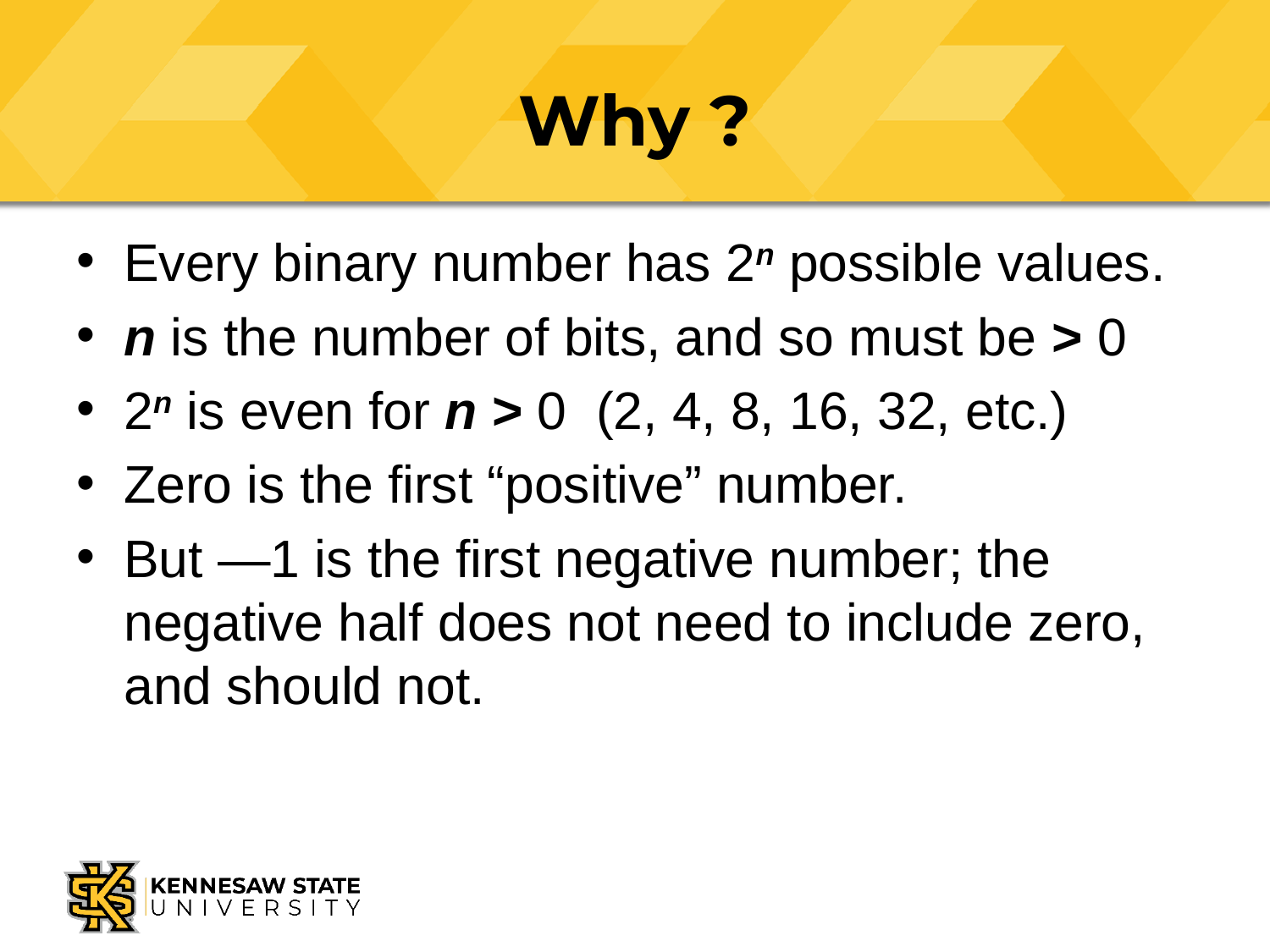

# Why ?
Every binary number has 2n possible values.
n is the number of bits, and so must be > 0
2n is even for n > 0  (2, 4, 8, 16, 32, etc.)
Zero is the first “positive” number.
But —1 is the first negative number; the negative half does not need to include zero, and should not.